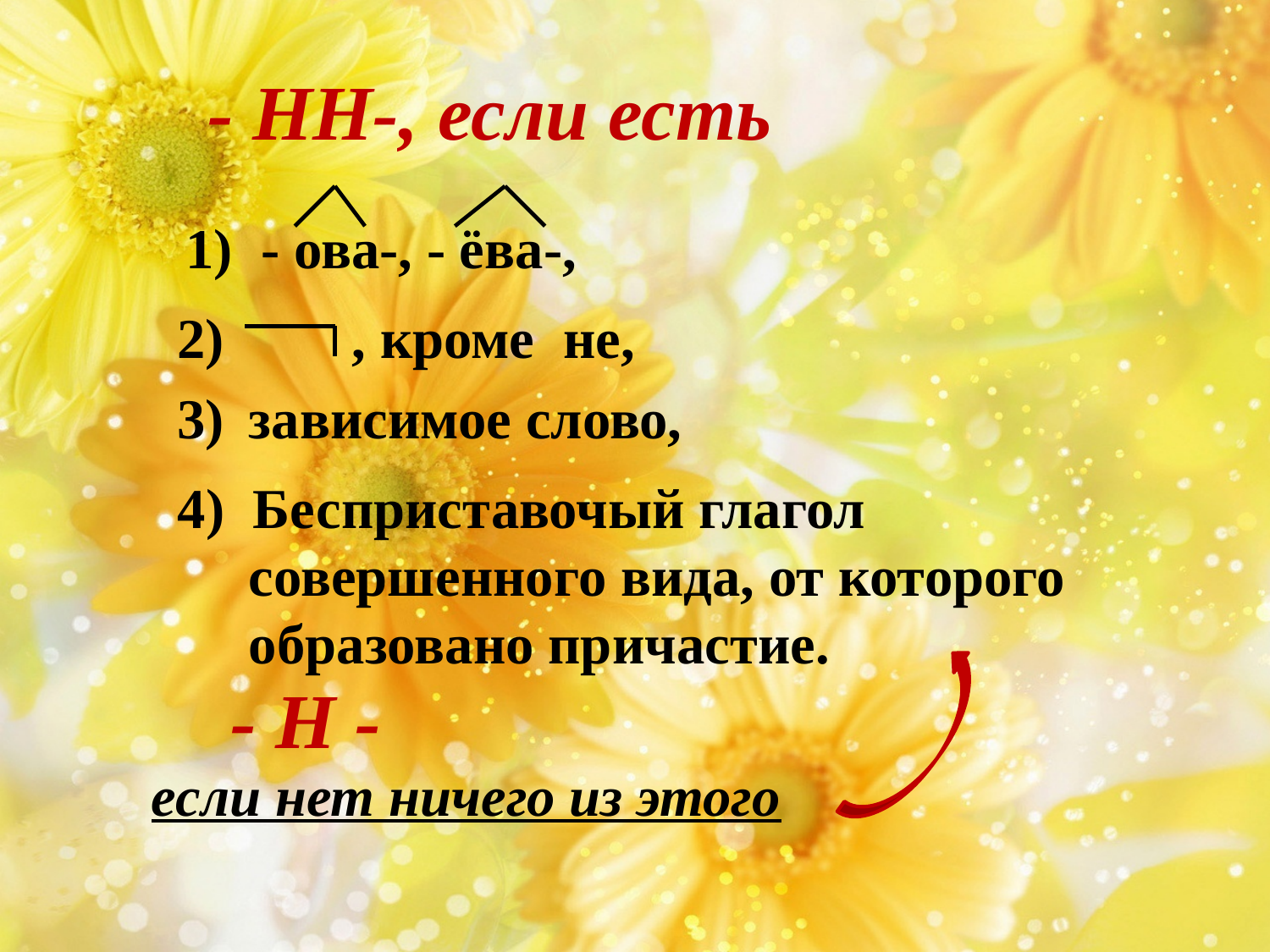

- НН-, если есть
  1)  - ова-, - ёва-,

2)         , кроме  не,
зависимое слово,
4)  Бесприставочый глагол совершенного вида, от которого образовано причастие.
- Н -

если нет ничего из этого